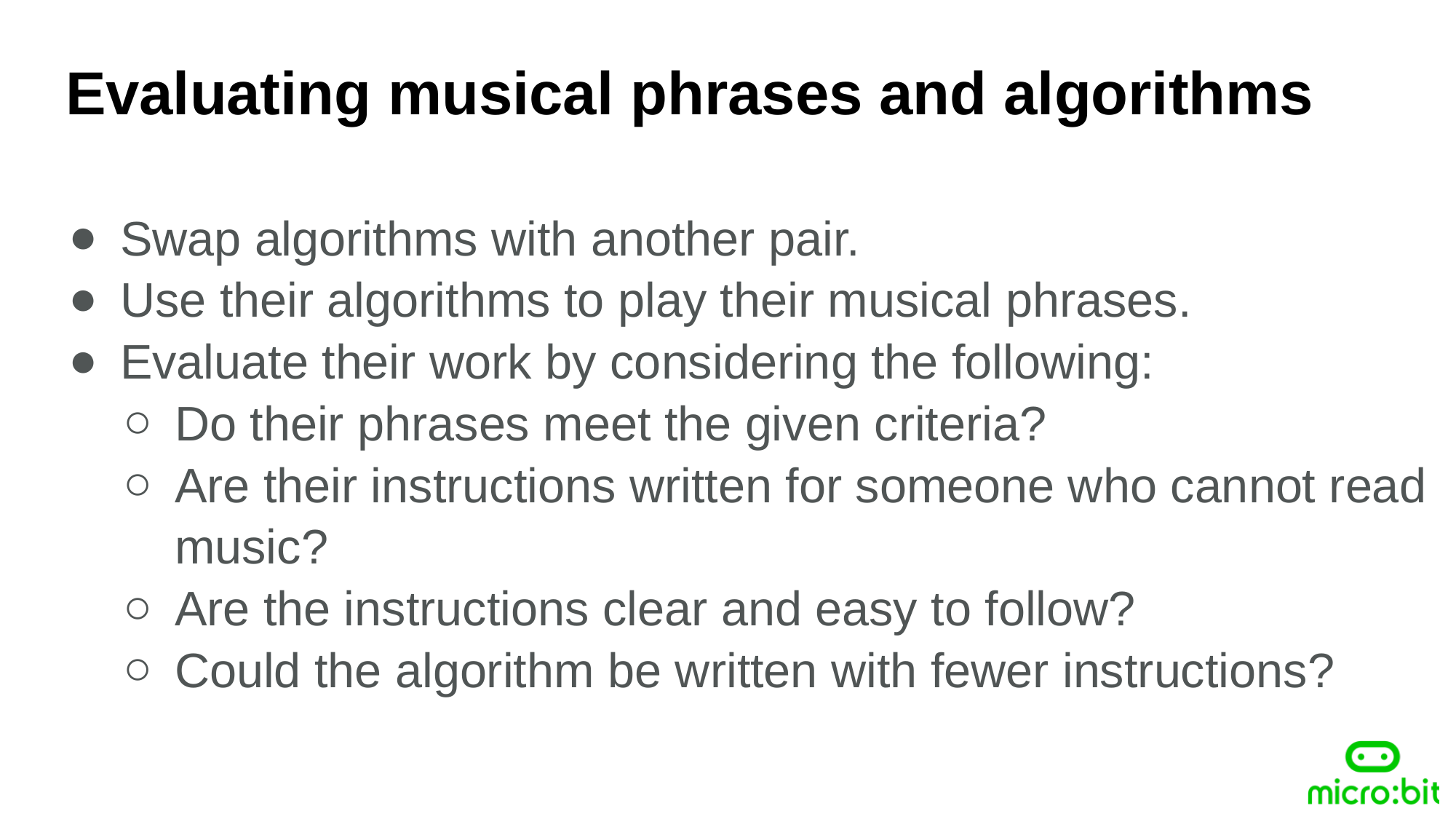

Evaluating musical phrases and algorithms

Swap algorithms with another pair.
Use their algorithms to play their musical phrases.
Evaluate their work by considering the following:
Do their phrases meet the given criteria?
Are their instructions written for someone who cannot read music?
Are the instructions clear and easy to follow?
Could the algorithm be written with fewer instructions?